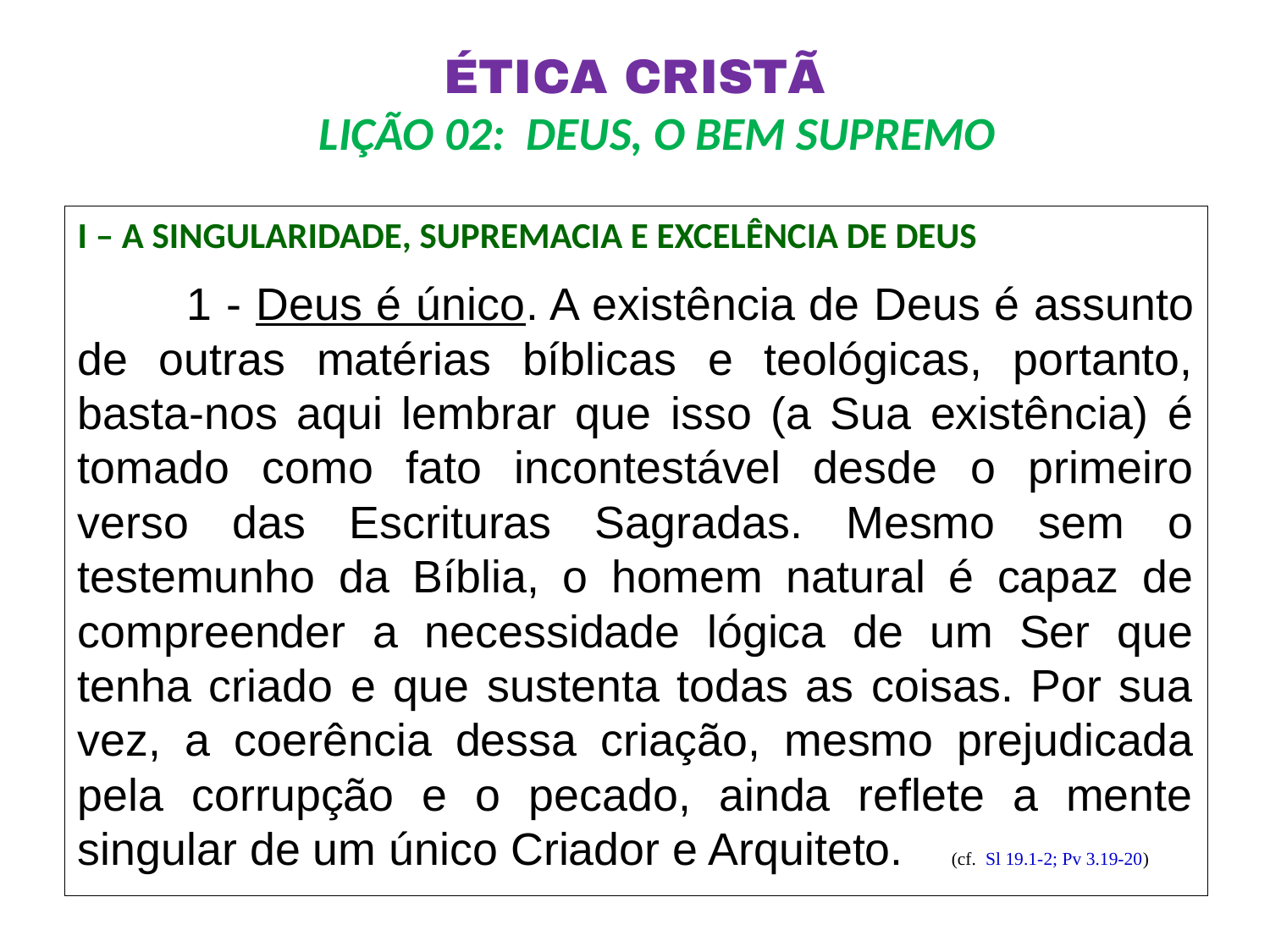

# ÉTICA CRISTÃ LIÇÃO 02:  DEUS, O BEM SUPREMO
I – A SINGULARIDADE, SUPREMACIA E EXCELÊNCIA DE DEUS

	1 - Deus é único. A existência de Deus é assunto de outras matérias bíblicas e teológicas, portanto, basta-nos aqui lembrar que isso (a Sua existência) é tomado como fato incontestável desde o primeiro verso das Escrituras Sagradas. Mesmo sem o testemunho da Bíblia, o homem natural é capaz de compreender a necessidade lógica de um Ser que tenha criado e que sustenta todas as coisas. Por sua vez, a coerência dessa criação, mesmo prejudicada pela corrupção e o pecado, ainda reflete a mente singular de um único Criador e Arquiteto.		(cf.  Sl 19.1-2; Pv 3.19-20)